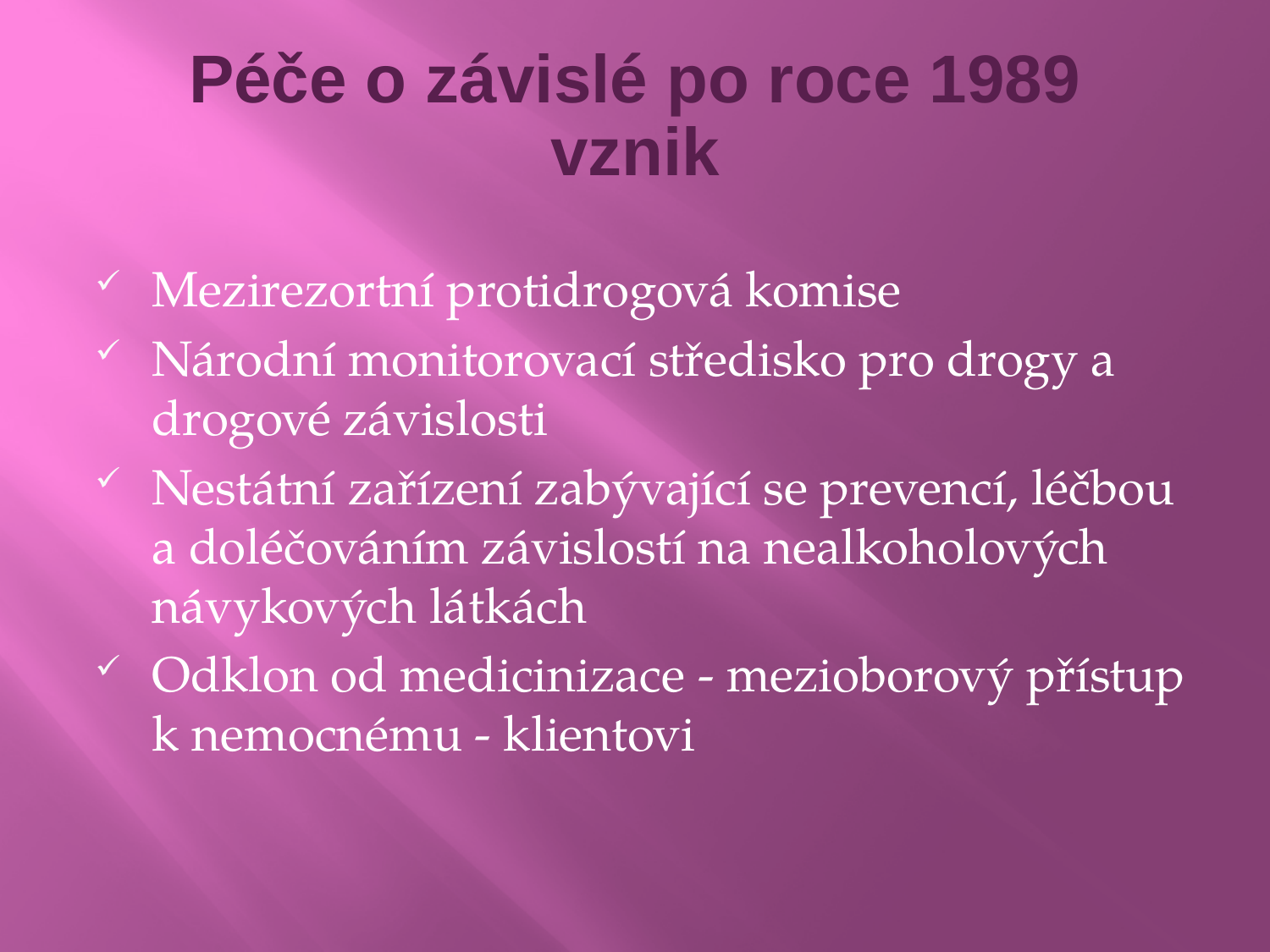

# Péče o závislé po roce 1989 vznik
Mezirezortní protidrogová komise
Národní monitorovací středisko pro drogy a drogové závislosti
Nestátní zařízení zabývající se prevencí, léčbou a doléčováním závislostí na nealkoholových návykových látkách
Odklon od medicinizace - mezioborový přístup k nemocnému - klientovi